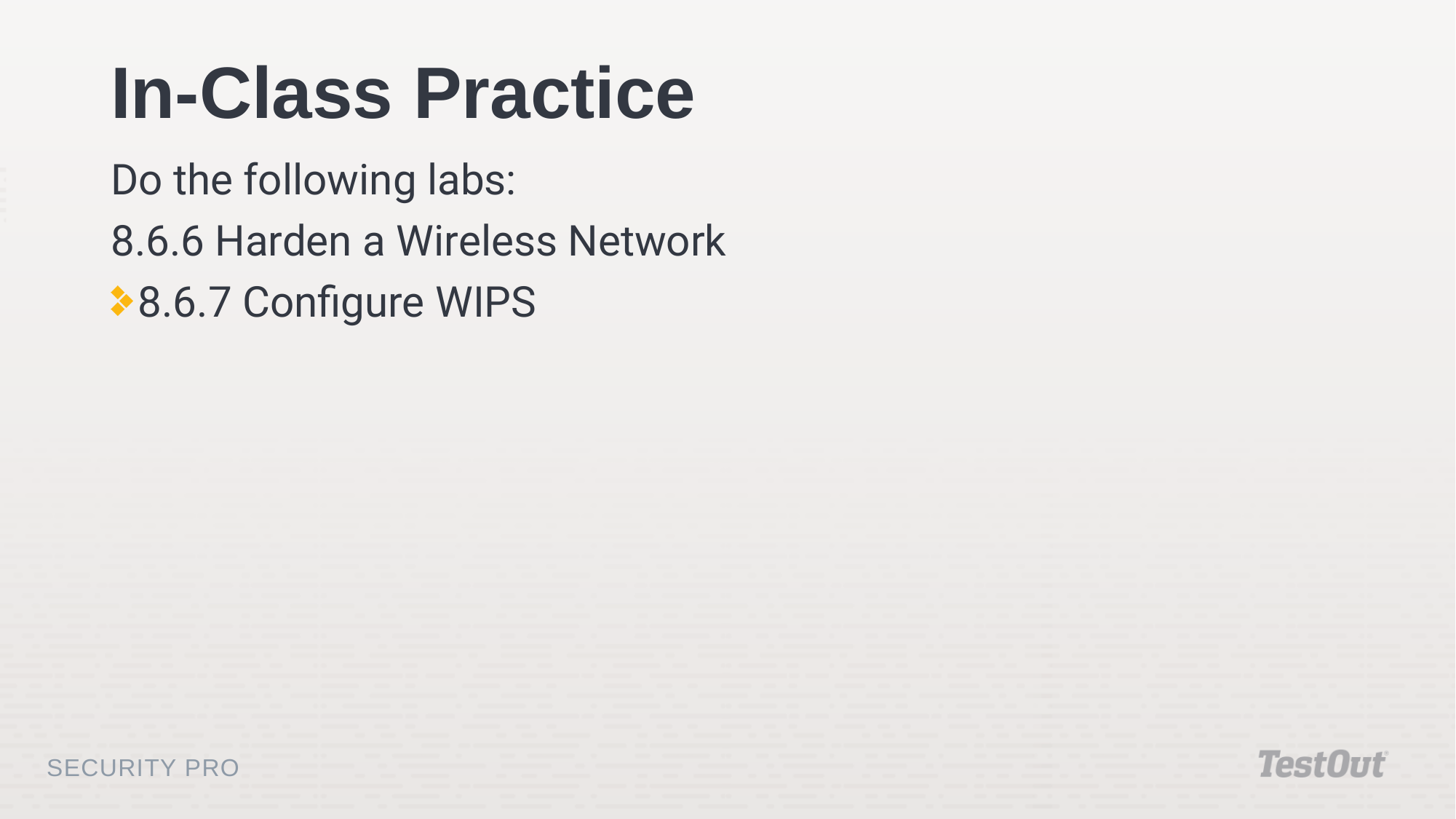

# In-Class Practice
Do the following labs:
8.6.6 Harden a Wireless Network
8.6.7 Configure WIPS
Security Pro